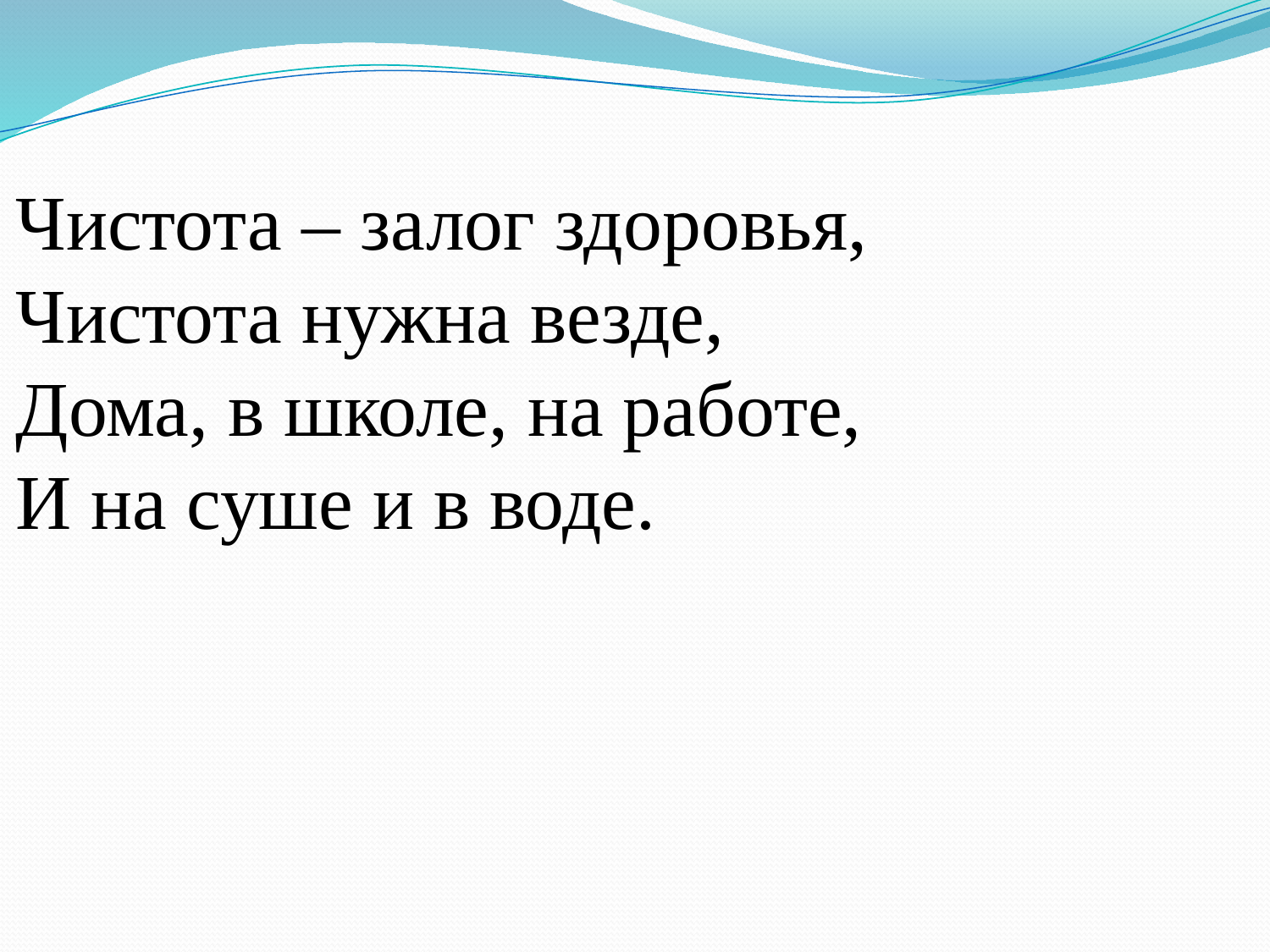

Чистота – залог здоровья,
Чистота нужна везде,
Дома, в школе, на работе,
И на суше и в воде.